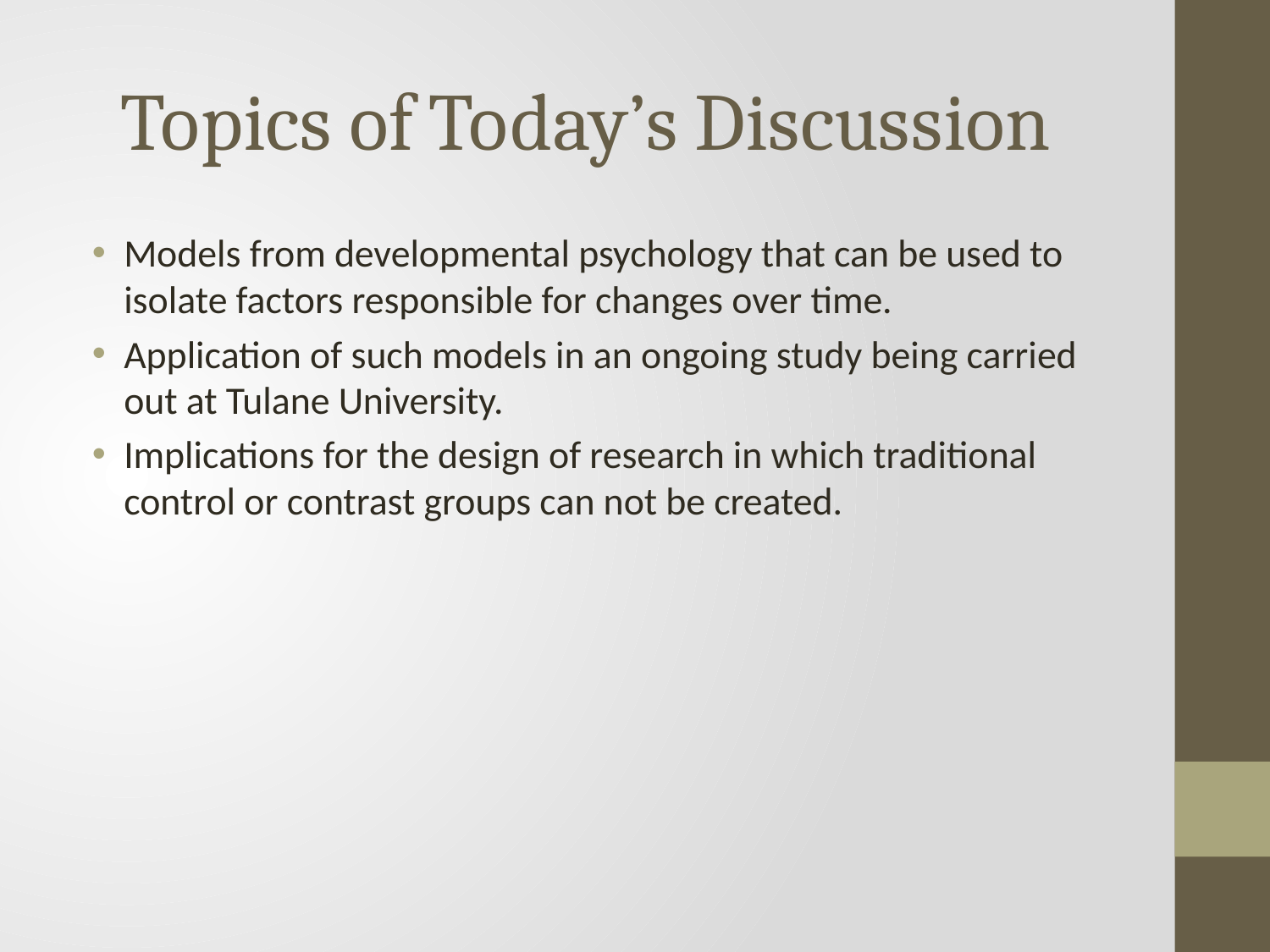

# Topics of Today’s Discussion
Models from developmental psychology that can be used to isolate factors responsible for changes over time.
Application of such models in an ongoing study being carried out at Tulane University.
Implications for the design of research in which traditional control or contrast groups can not be created.